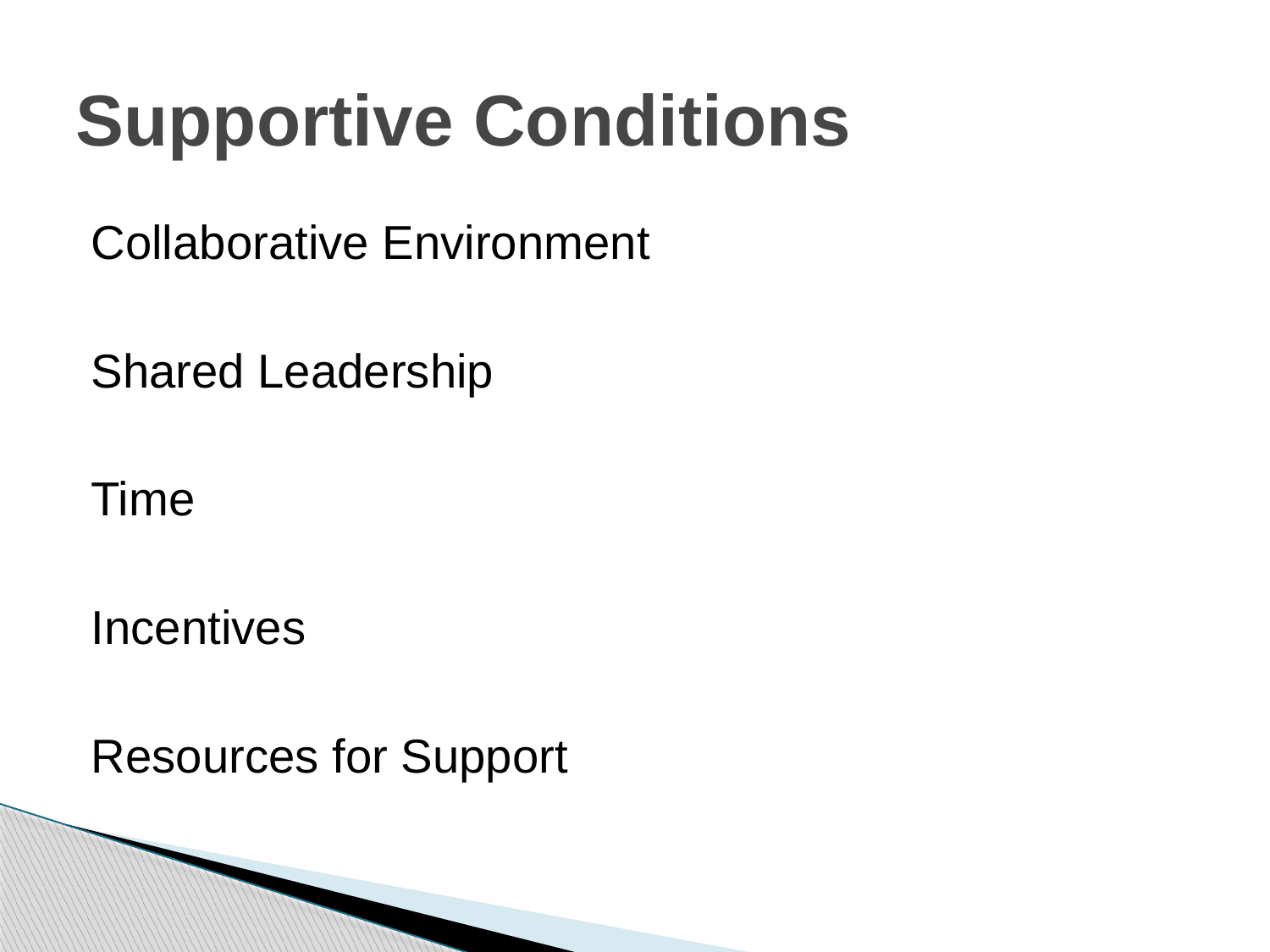

# Supportive Conditions
Collaborative Environment

Shared Leadership

Time

Incentives

Resources for Support